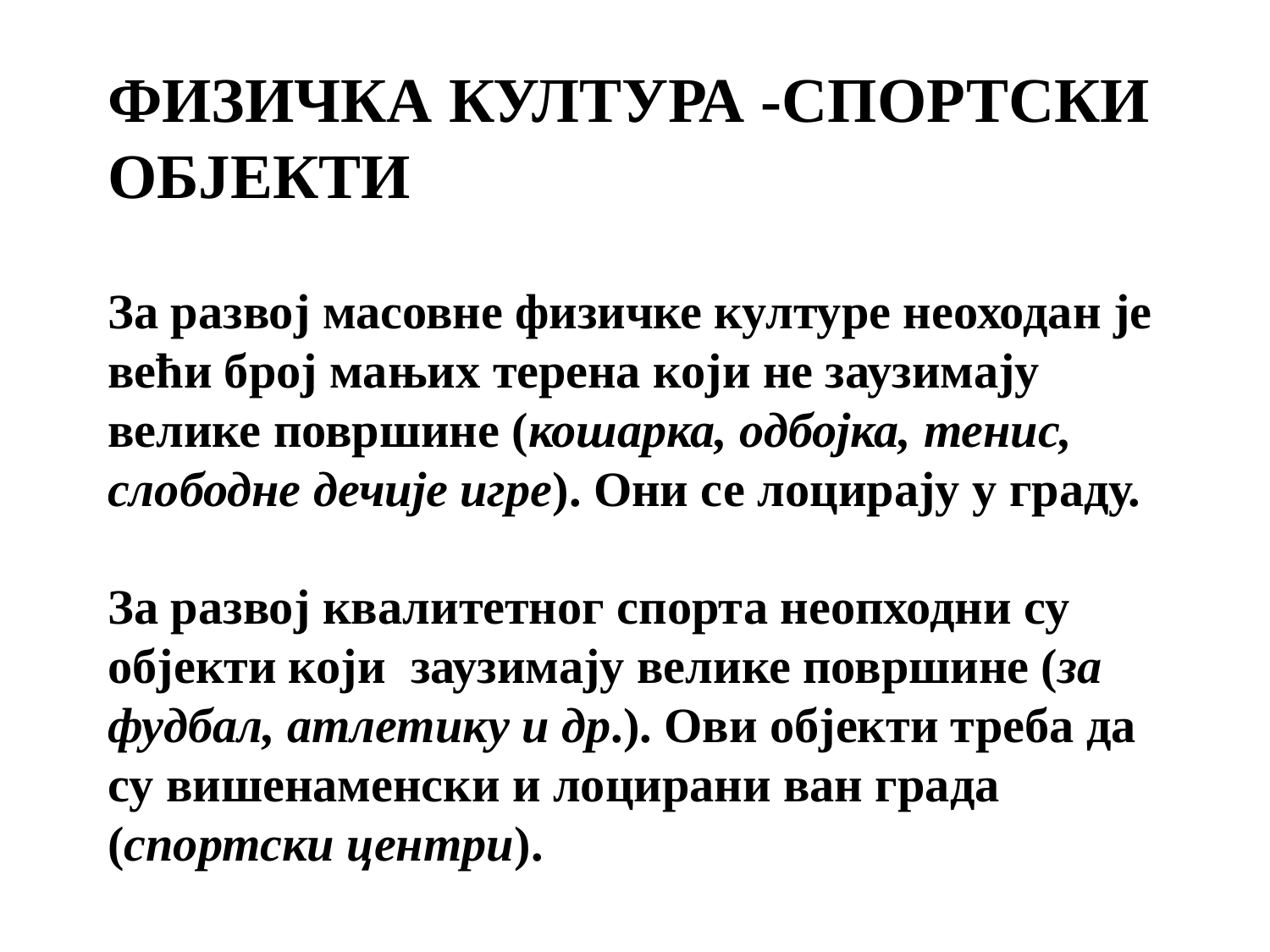

ФИЗИЧКА КУЛТУРА -СПОРТСКИ ОБЈЕКТИ

За развој масовне физичке културе неоходан је већи број мањих терена који не заузимају велике површине (кошарка, одбојка, тенис, слободне дечије игре). Они се лоцирају у граду.

За развој квалитетног спорта неопходни су објекти који  заузимају велике површине (за фудбал, атлетику и др.). Ови објекти треба да су вишенаменски и лоцирани ван града (спортски центри).